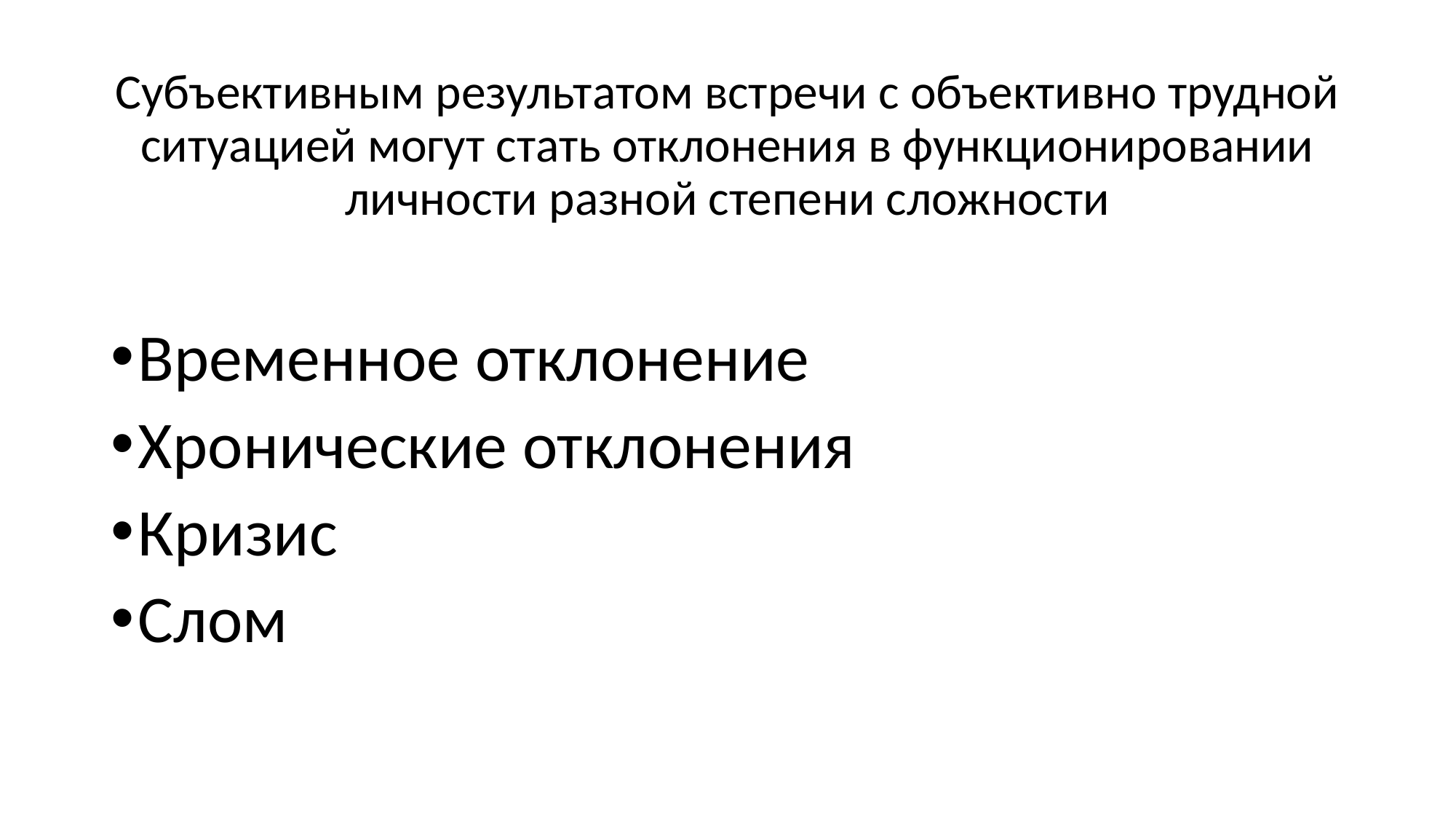

# Субъективным результатом встречи с объективно трудной ситуацией могут стать отклонения в функционировании личности разной степени сложности
Временное отклонение
Хронические отклонения
Кризис
Слом